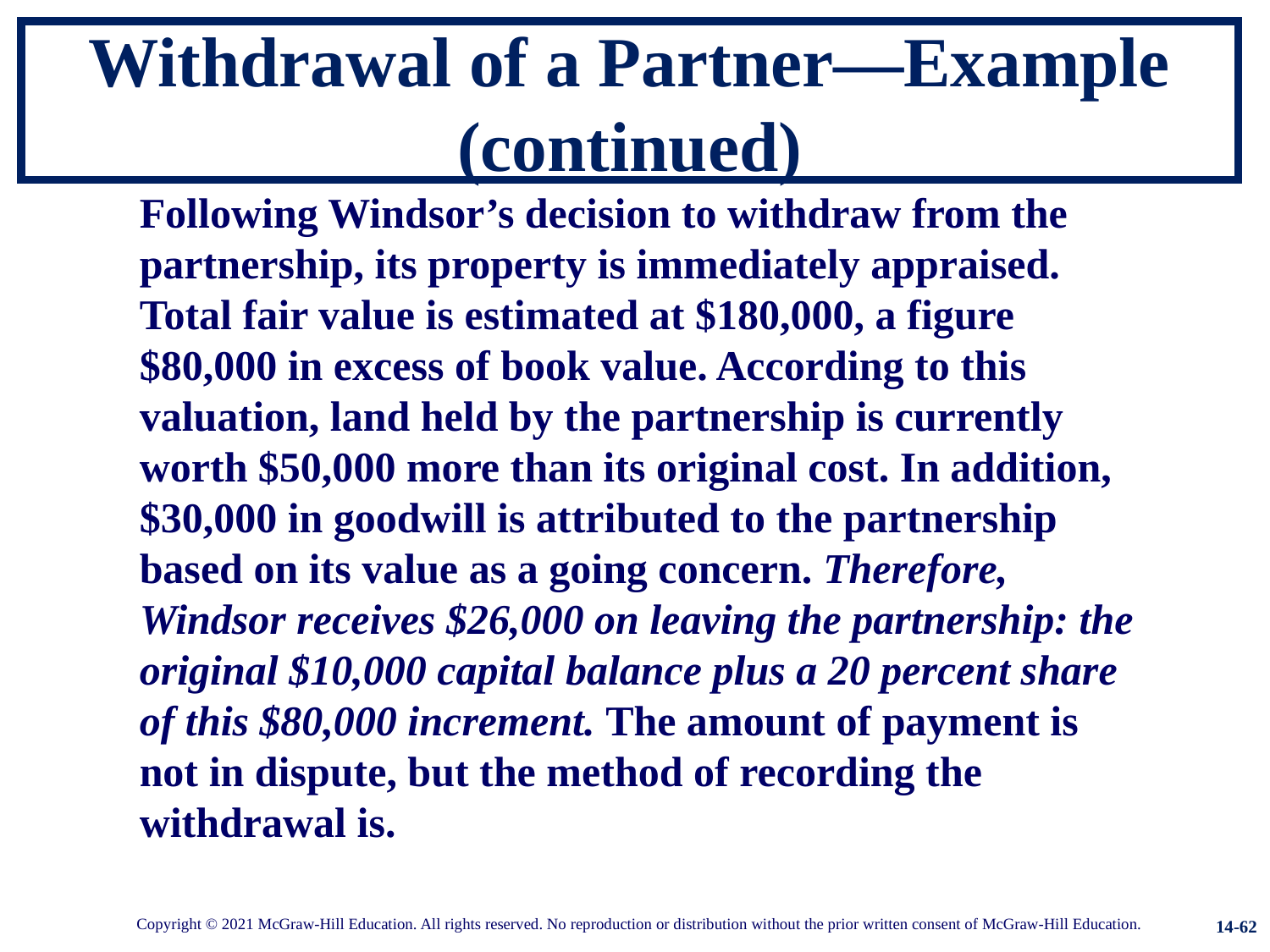

# Withdrawal of a Partner—Example (continued)
Following Windsor’s decision to withdraw from the partnership, its property is immediately appraised. Total fair value is estimated at $180,000, a figure $80,000 in excess of book value. According to this valuation, land held by the partnership is currently worth $50,000 more than its original cost. In addition, $30,000 in goodwill is attributed to the partnership based on its value as a going concern. Therefore, Windsor receives $26,000 on leaving the partnership: the original $10,000 capital balance plus a 20 percent share of this $80,000 increment. The amount of payment is not in dispute, but the method of recording the withdrawal is.
14-62
Copyright © 2021 McGraw-Hill Education. All rights reserved. No reproduction or distribution without the prior written consent of McGraw-Hill Education.